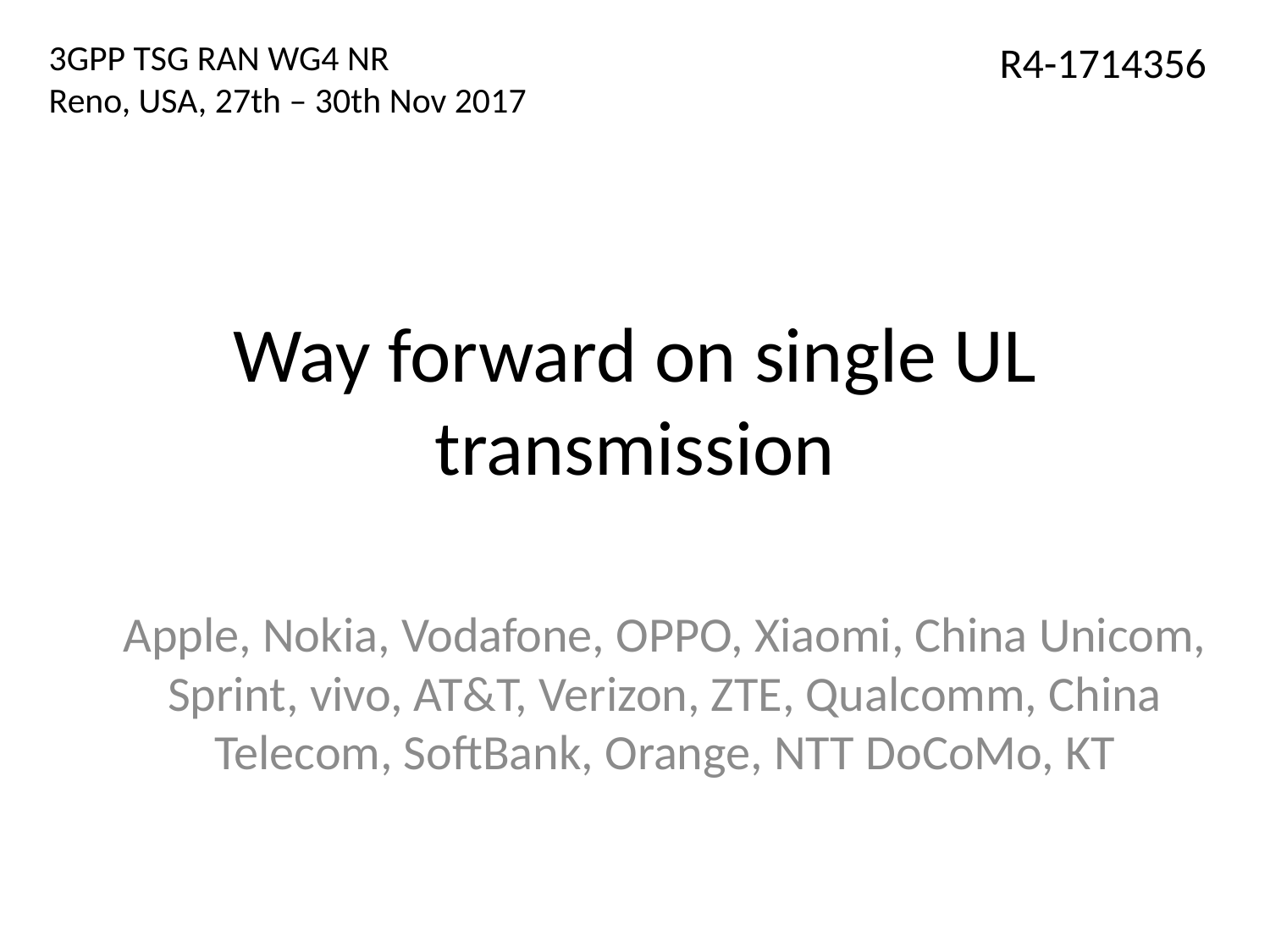

3GPP TSG RAN WG4 NR
Reno, USA, 27th – 30th Nov 2017
R4-1714356
# Way forward on single UL transmission
Apple, Nokia, Vodafone, OPPO, Xiaomi, China Unicom, Sprint, vivo, AT&T, Verizon, ZTE, Qualcomm, China Telecom, SoftBank, Orange, NTT DoCoMo, KT